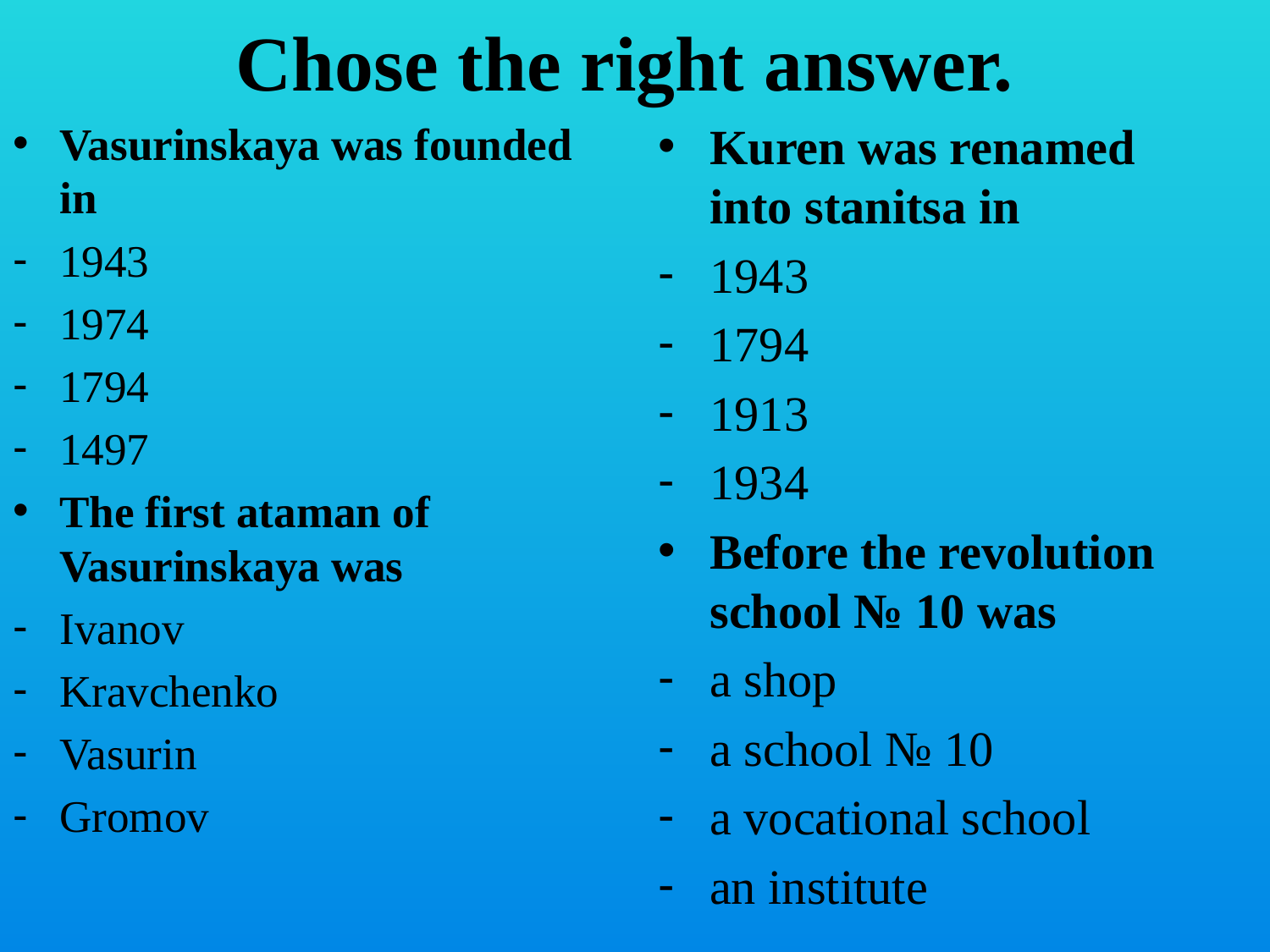

# Chose the right answer.
Vasurinskaya was founded in
1943
1974
1794
1497
The first ataman of Vasurinskaya was
Ivanov
Kravchenko
Vasurin
Gromov

Kuren was renamed into stanitsa in
1943
1794
1913
1934
Before the revolution school № 10 was
a shop
a school № 10
a vocational school
an institute